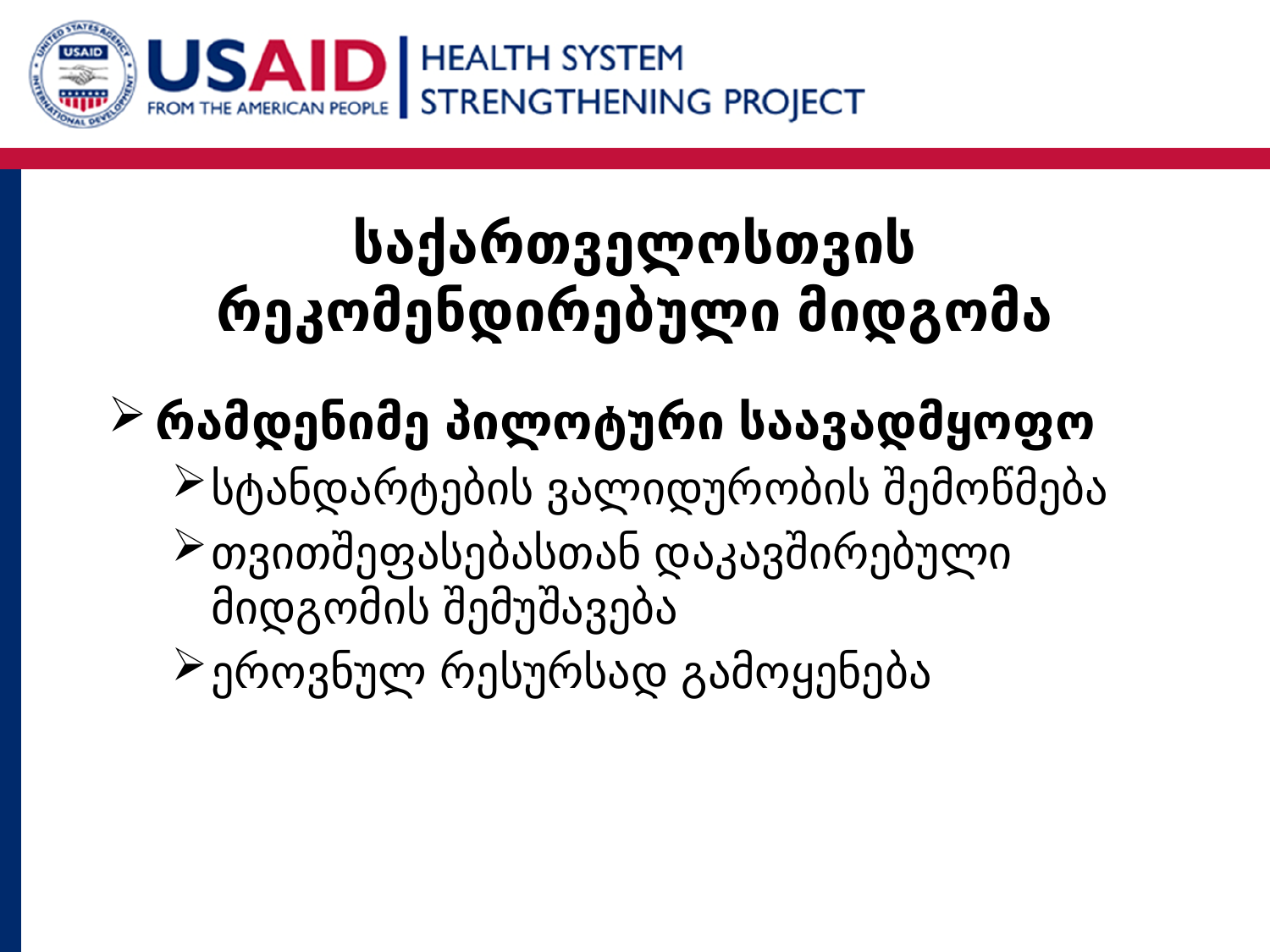

# საქართველოსთვის რეკომენდირებული მიდგომა

რამდენიმე პილოტური საავადმყოფო
სტანდარტების ვალიდურობის შემოწმება
თვითშეფასებასთან დაკავშირებული მიდგომის შემუშავება
ეროვნულ რესურსად გამოყენება